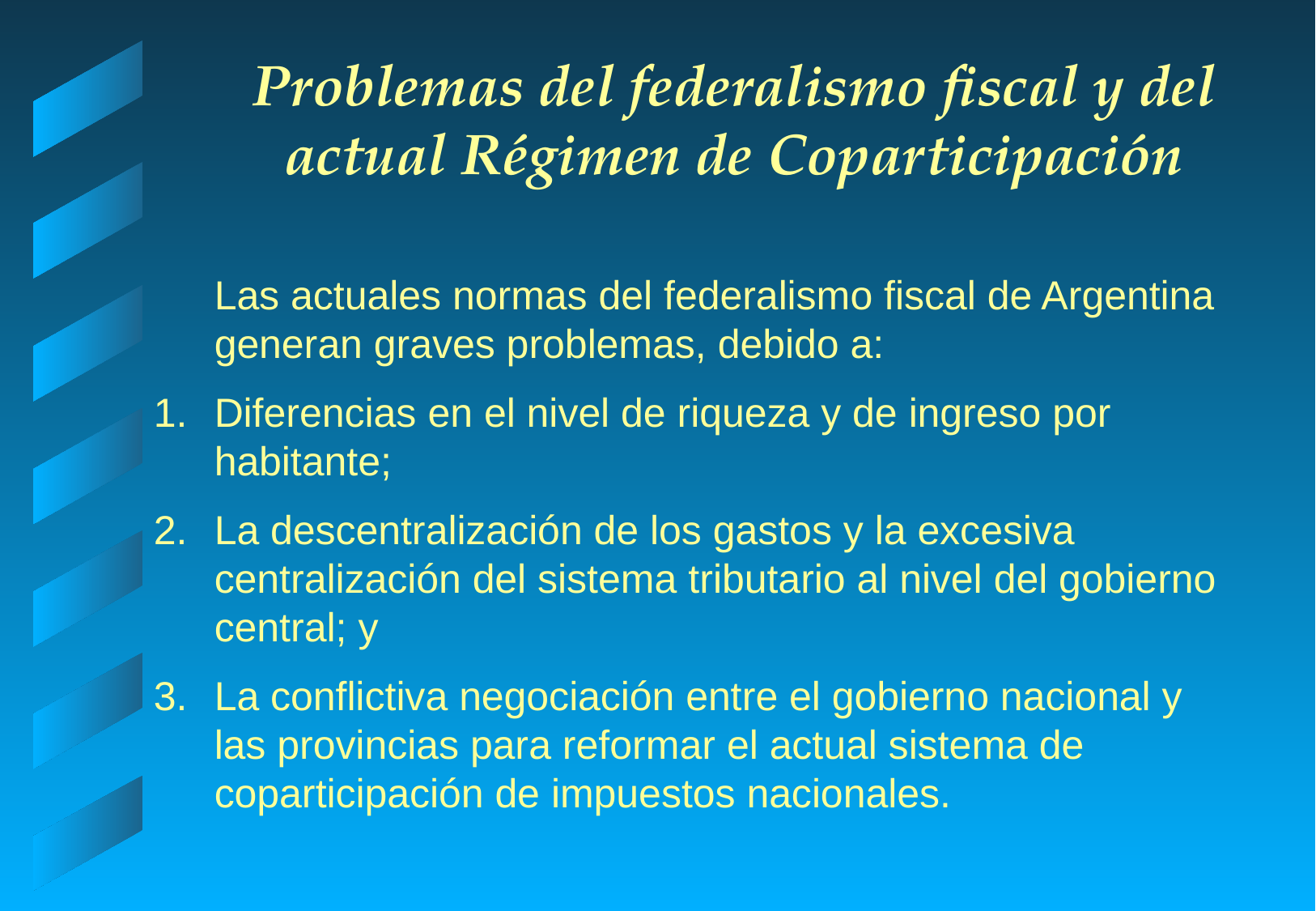

# Problemas del federalismo fiscal y del actual Régimen de Coparticipación
	Las actuales normas del federalismo fiscal de Argentina generan graves problemas, debido a:
Diferencias en el nivel de riqueza y de ingreso por habitante;
La descentralización de los gastos y la excesiva centralización del sistema tributario al nivel del gobierno central; y
La conflictiva negociación entre el gobierno nacional y las provincias para reformar el actual sistema de coparticipación de impuestos nacionales.